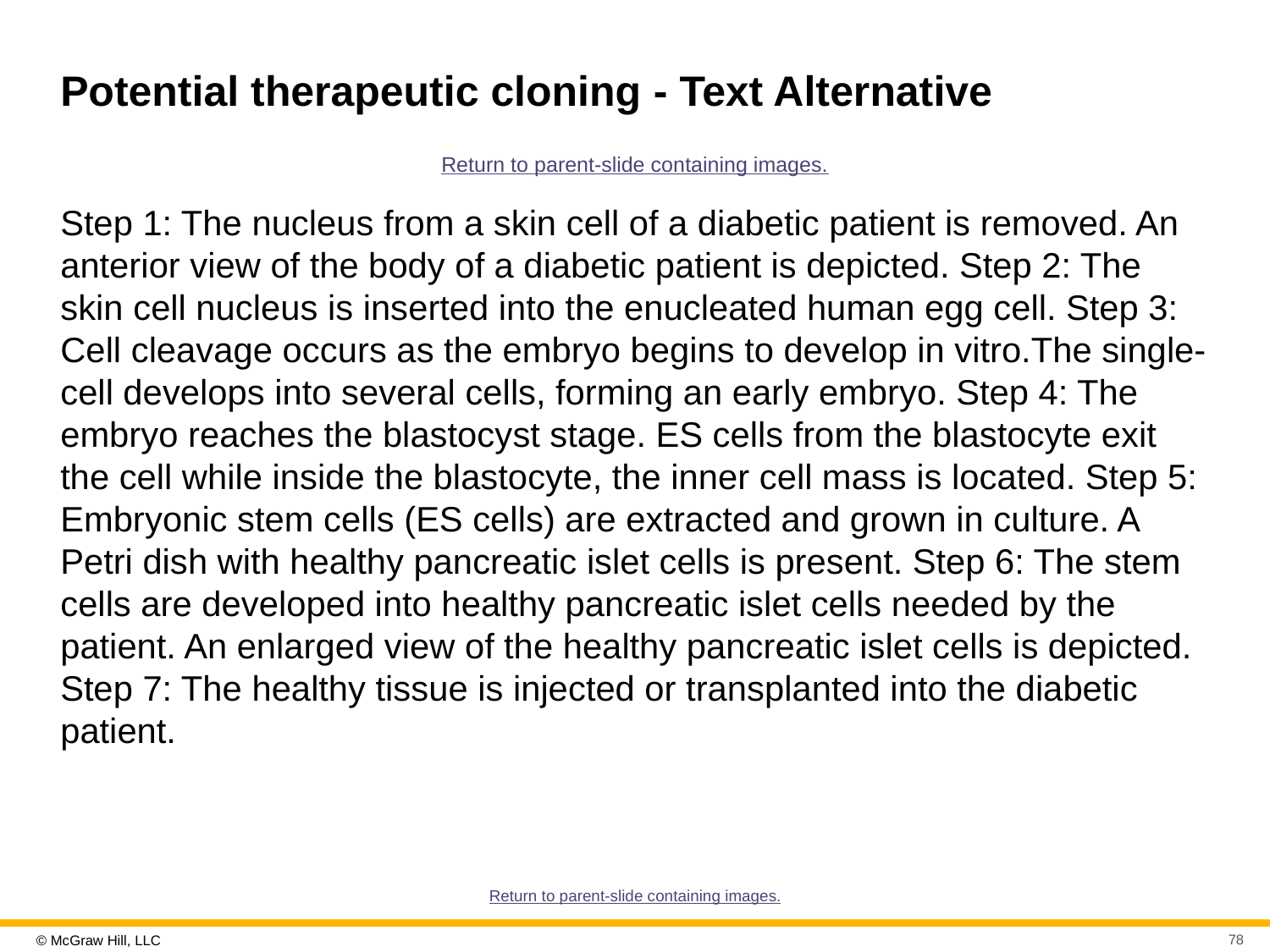

# Potential therapeutic cloning - Text Alternative
Return to parent-slide containing images.
Step 1: The nucleus from a skin cell of a diabetic patient is removed. An anterior view of the body of a diabetic patient is depicted. Step 2: The skin cell nucleus is inserted into the enucleated human egg cell. Step 3: Cell cleavage occurs as the embryo begins to develop in vitro.The single-cell develops into several cells, forming an early embryo. Step 4: The embryo reaches the blastocyst stage. ES cells from the blastocyte exit the cell while inside the blastocyte, the inner cell mass is located. Step 5: Embryonic stem cells (ES cells) are extracted and grown in culture. A Petri dish with healthy pancreatic islet cells is present. Step 6: The stem cells are developed into healthy pancreatic islet cells needed by the patient. An enlarged view of the healthy pancreatic islet cells is depicted. Step 7: The healthy tissue is injected or transplanted into the diabetic patient.
Return to parent-slide containing images.
78